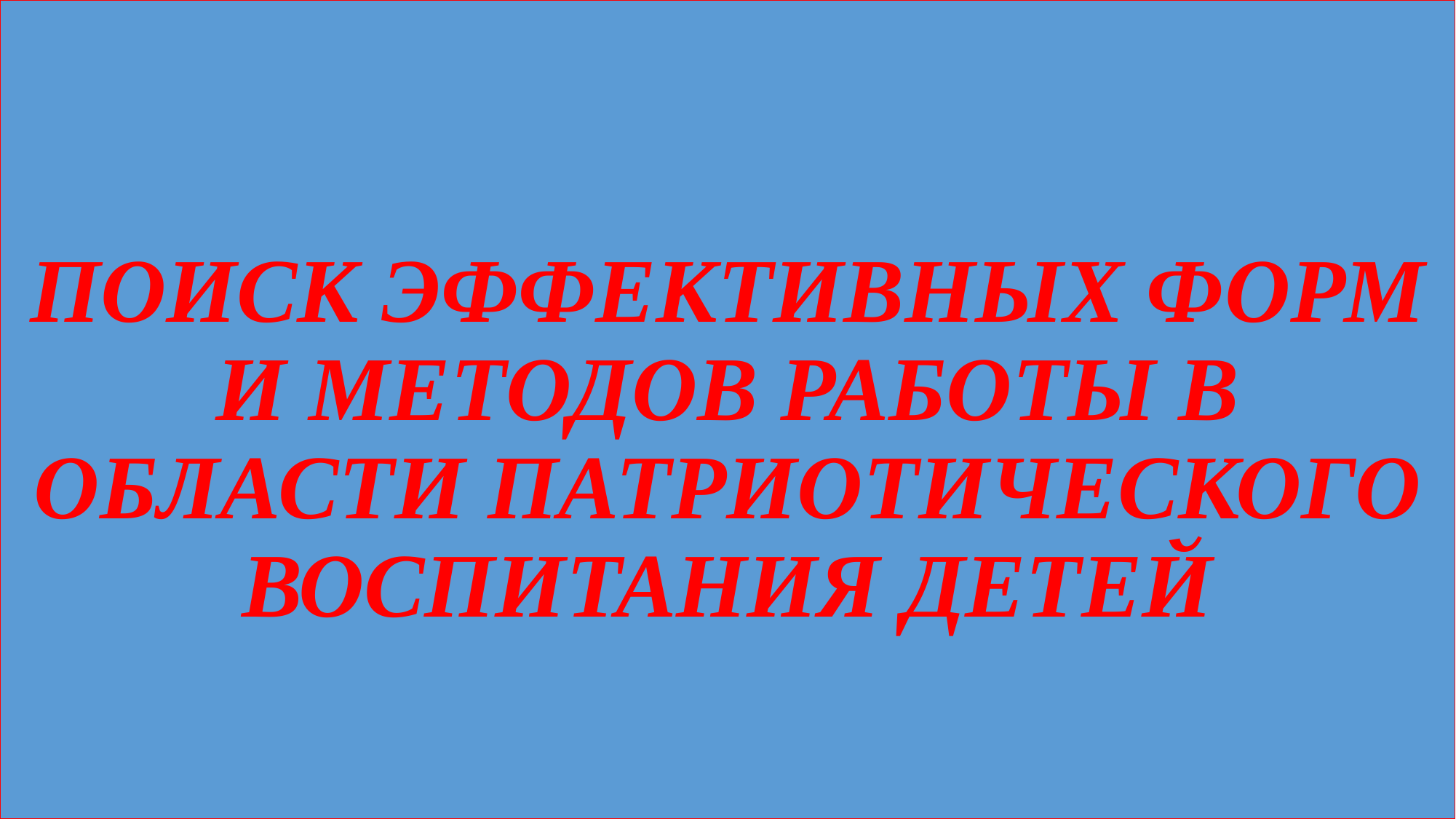

ПОИСК ЭФФЕКТИВНЫХ ФОРМ И МЕТОДОВ РАБОТЫ В ОБЛАСТИ ПАТРИОТИЧЕСКОГО ВОСПИТАНИЯ ДЕТЕЙ
# ПОИСК ЭФФЕКТИВНЫХ ФОРМ И МЕТОДОВ РАБОТЫ В ОБЛАСТИ ПАТРИОТИЧЕСКОГО ВОСПИТАНИЯ ДЕТЕЙ